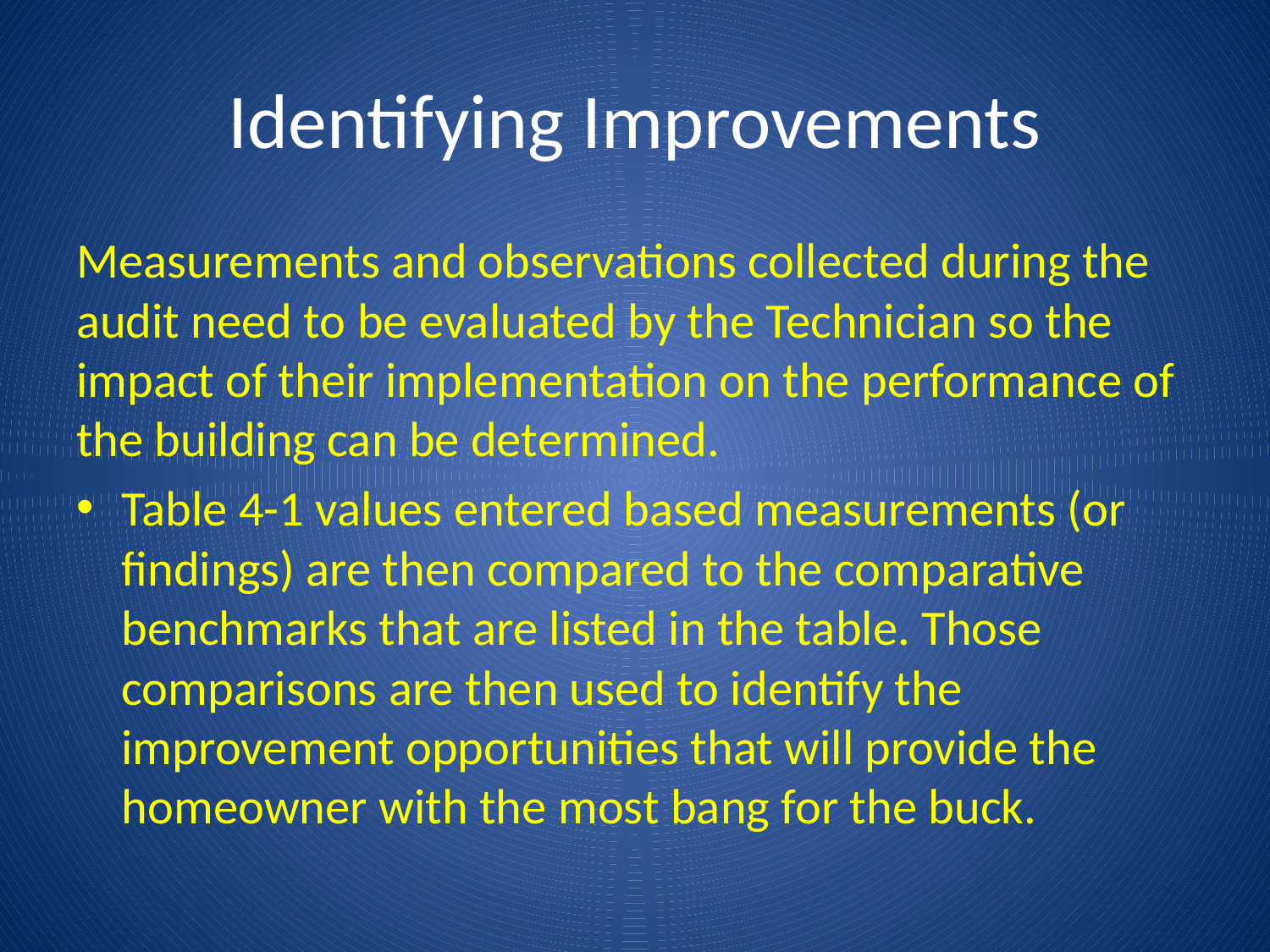

# Identifying Improvements
Measurements and observations collected during the audit need to be evaluated by the Technician so the impact of their implementation on the performance of the building can be determined.
Table 4-1 values entered based measurements (or findings) are then compared to the comparative benchmarks that are listed in the table. Those comparisons are then used to identify the improvement opportunities that will provide the homeowner with the most bang for the buck.